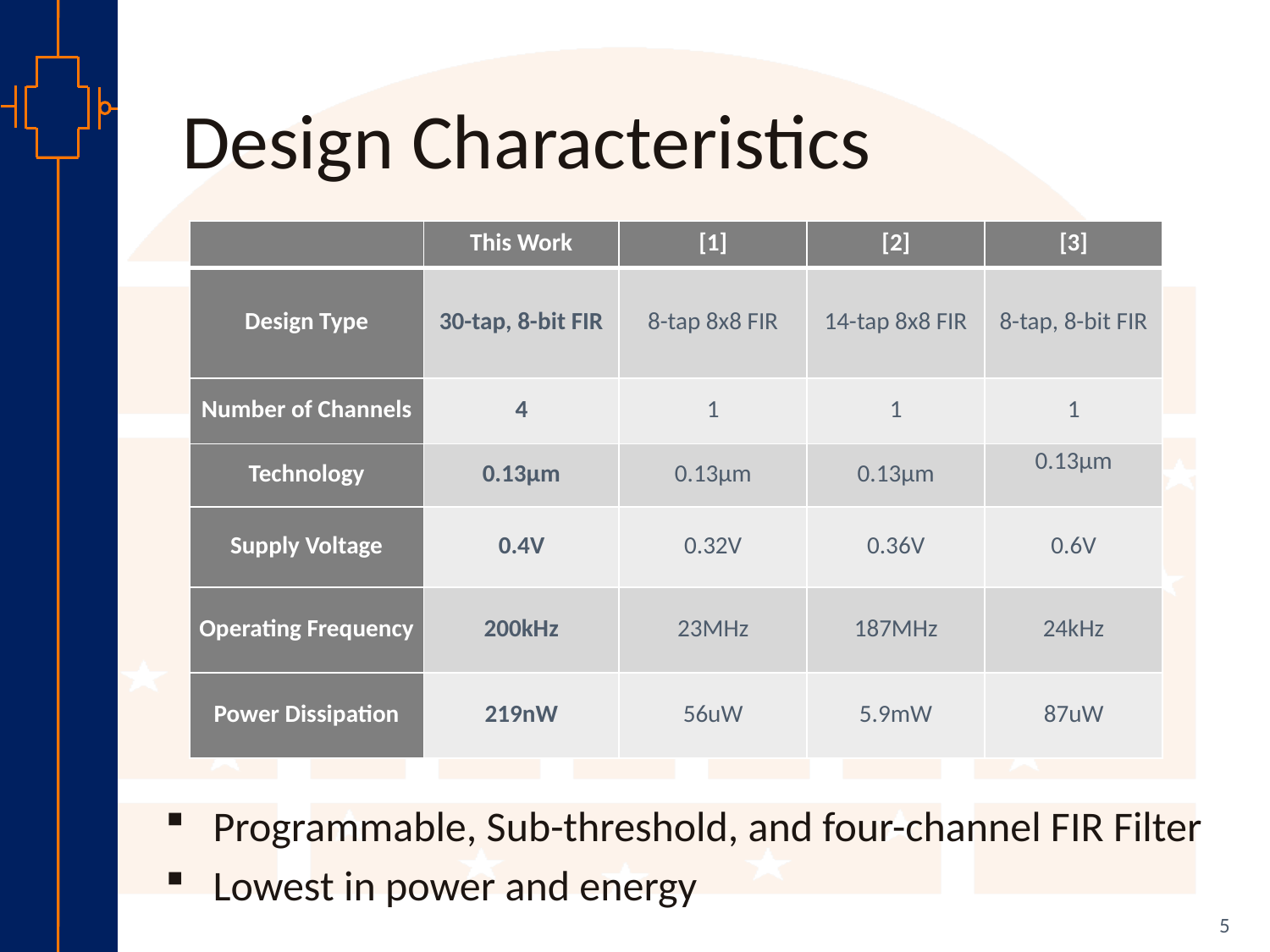

# Design Characteristics
|  | This Work | [1] | [2] | [3] |
| --- | --- | --- | --- | --- |
| Design Type | 30-tap, 8-bit FIR | 8-tap 8x8 FIR | 14-tap 8x8 FIR | 8-tap, 8-bit FIR |
| Number of Channels | 4 | 1 | 1 | 1 |
| Technology | 0.13μm | 0.13μm | 0.13μm | 0.13μm |
| Supply Voltage | 0.4V | 0.32V | 0.36V | 0.6V |
| Operating Frequency | 200kHz | 23MHz | 187MHz | 24kHz |
| Power Dissipation | 219nW | 56uW | 5.9mW | 87uW |
Programmable, Sub-threshold, and four-channel FIR Filter
Lowest in power and energy

5